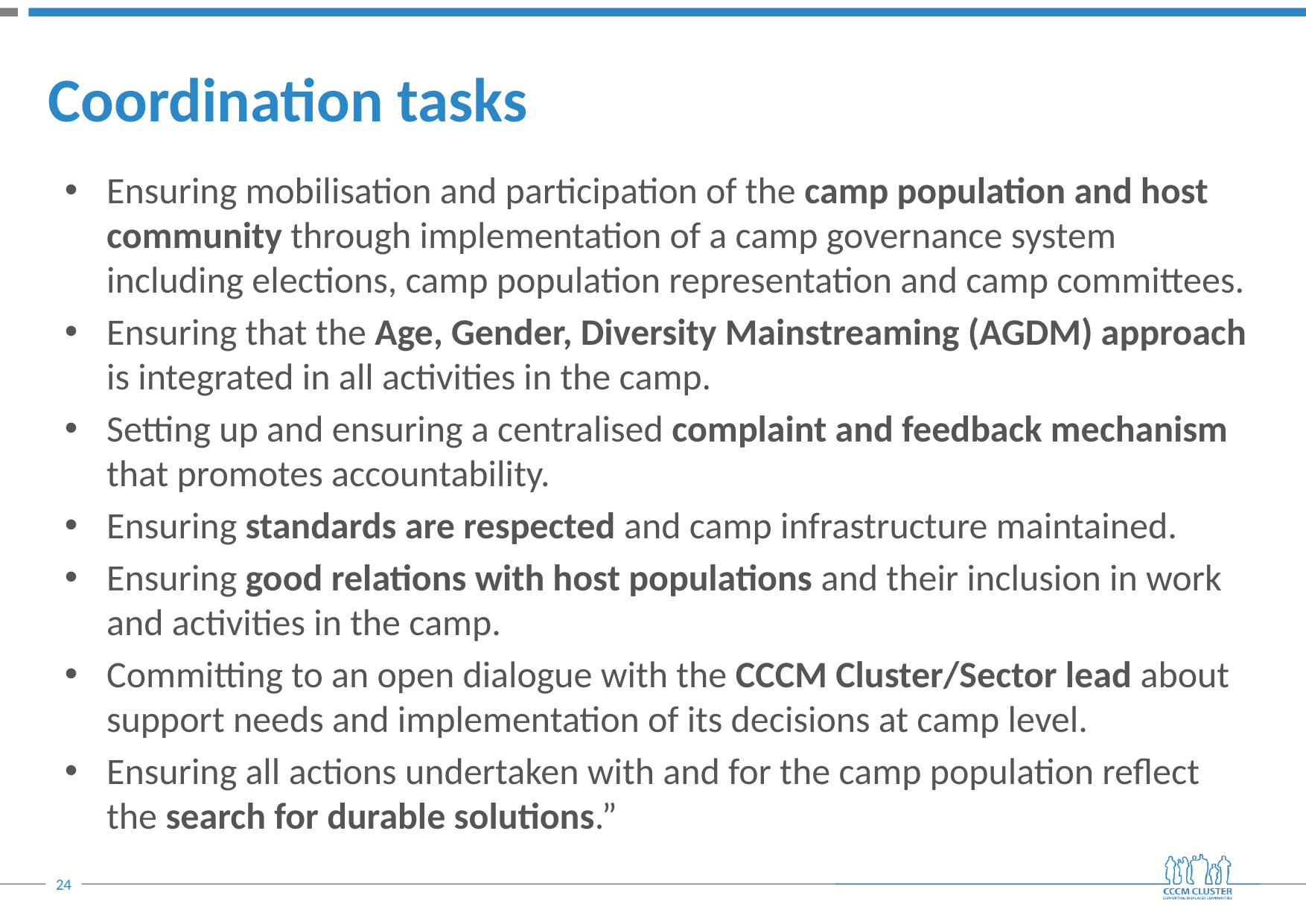

# Coordination tasks
Ensuring mobilisation and participation of the camp population and host community through implementation of a camp governance system including elections, camp population representation and camp committees.
Ensuring that the Age, Gender, Diversity Mainstreaming (AGDM) approach is integrated in all activities in the camp.
Setting up and ensuring a centralised complaint and feedback mechanism that promotes accountability.
Ensuring standards are respected and camp infrastructure maintained.
Ensuring good relations with host populations and their inclusion in work and activities in the camp.
Committing to an open dialogue with the CCCM Cluster/Sector lead about support needs and implementation of its decisions at camp level.
Ensuring all actions undertaken with and for the camp population reflect the search for durable solutions.”